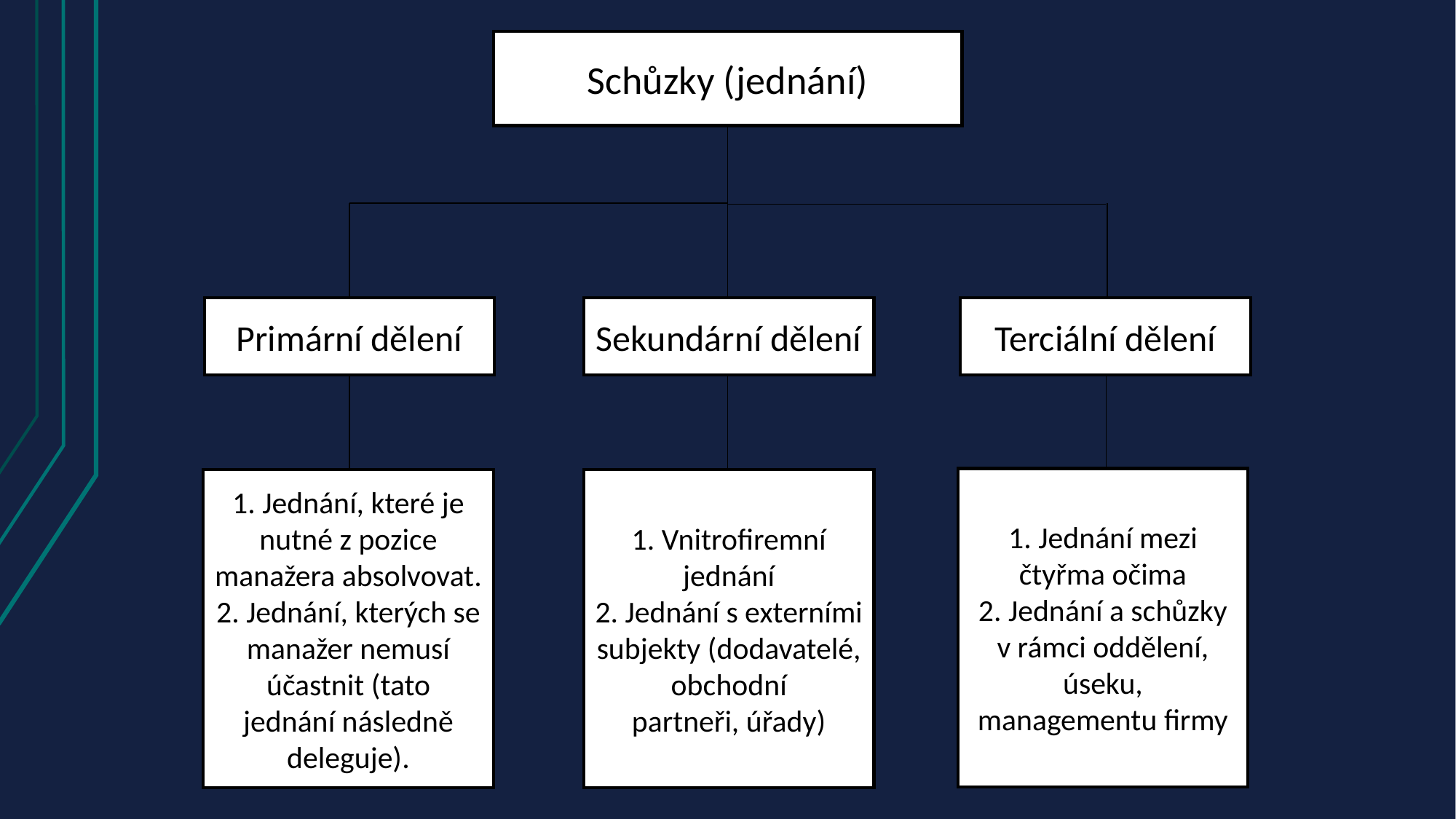

Schůzky (jednání)
Sekundární dělení
Terciální dělení
Primární dělení
1. Jednání mezi čtyřma očima
2. Jednání a schůzky v rámci oddělení, úseku,
managementu firmy
1. Jednání, které je nutné z pozice manažera absolvovat.
2. Jednání, kterých se manažer nemusí účastnit (tato
jednání následně deleguje).
1. Vnitrofiremní jednání
2. Jednání s externími subjekty (dodavatelé, obchodní
partneři, úřady)